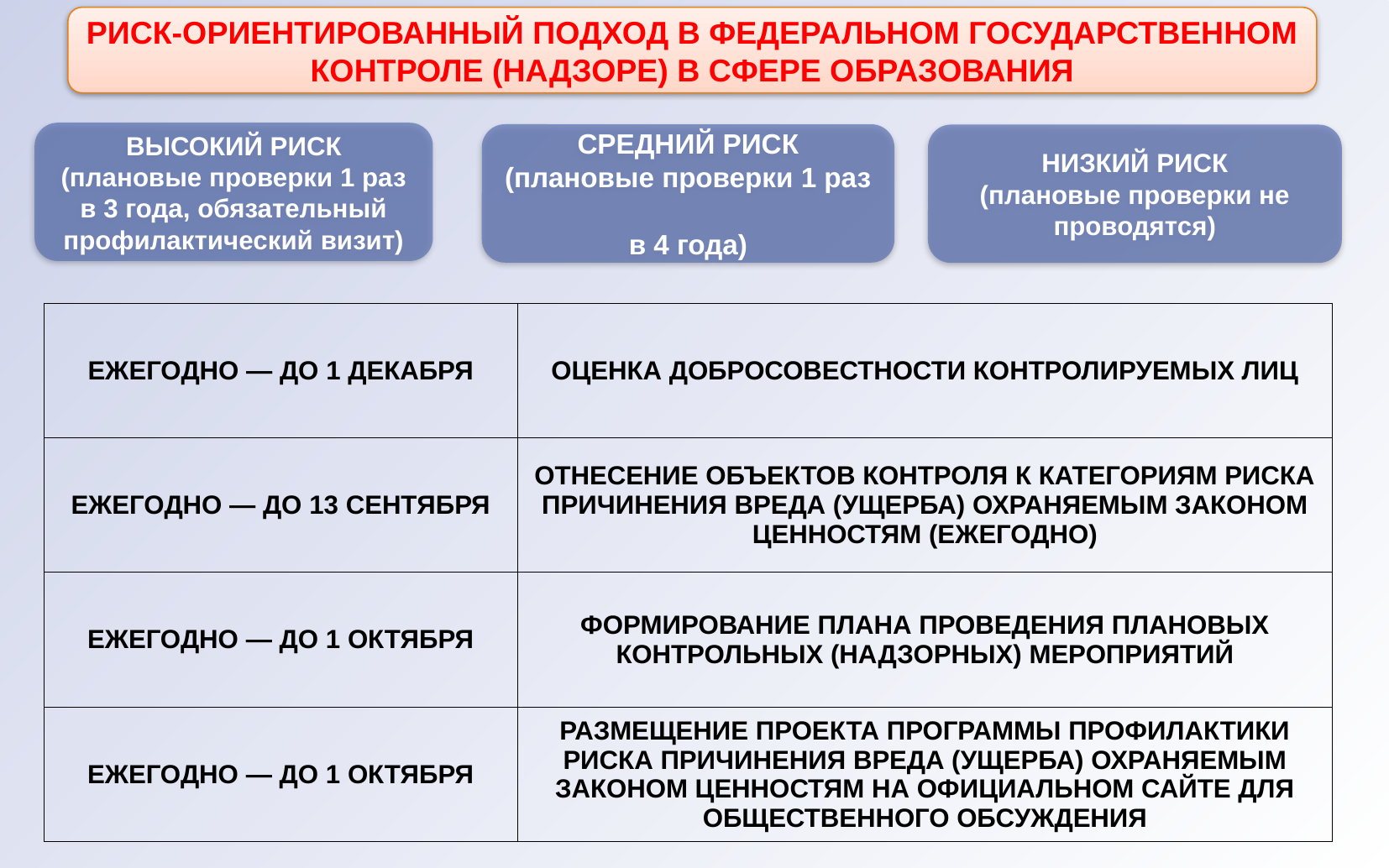

РИСК-ОРИЕНТИРОВАННЫЙ ПОДХОД В ФЕДЕРАЛЬНОМ ГОСУДАРСТВЕННОМ КОНТРОЛЕ (НАДЗОРЕ) В СФЕРЕ ОБРАЗОВАНИЯ

ВЫСОКИЙ РИСК
(плановые проверки 1 раз в 3 года, обязательный профилактический визит)
СРЕДНИЙ РИСК
(плановые проверки 1 раз
в 4 года)
НИЗКИЙ РИСК
(плановые проверки не проводятся)
| ЕЖЕГОДНО — ДО 1 ДЕКАБРЯ | ОЦЕНКА ДОБРОСОВЕСТНОСТИ КОНТРОЛИРУЕМЫХ ЛИЦ |
| --- | --- |
| ЕЖЕГОДНО — ДО 13 СЕНТЯБРЯ | ОТНЕСЕНИЕ ОБЪЕКТОВ КОНТРОЛЯ К КАТЕГОРИЯМ РИСКА ПРИЧИНЕНИЯ ВРЕДА (УЩЕРБА) ОХРАНЯЕМЫМ ЗАКОНОМ ЦЕННОСТЯМ (ЕЖЕГОДНО) |
| ЕЖЕГОДНО — ДО 1 ОКТЯБРЯ | ФОРМИРОВАНИЕ ПЛАНА ПРОВЕДЕНИЯ ПЛАНОВЫХ КОНТРОЛЬНЫХ (НАДЗОРНЫХ) МЕРОПРИЯТИЙ |
| ЕЖЕГОДНО — ДО 1 ОКТЯБРЯ | РАЗМЕЩЕНИЕ ПРОЕКТА ПРОГРАММЫ ПРОФИЛАКТИКИ РИСКА ПРИЧИНЕНИЯ ВРЕДА (УЩЕРБА) ОХРАНЯЕМЫМ ЗАКОНОМ ЦЕННОСТЯМ НА ОФИЦИАЛЬНОМ САЙТЕ ДЛЯ ОБЩЕСТВЕННОГО ОБСУЖДЕНИЯ |